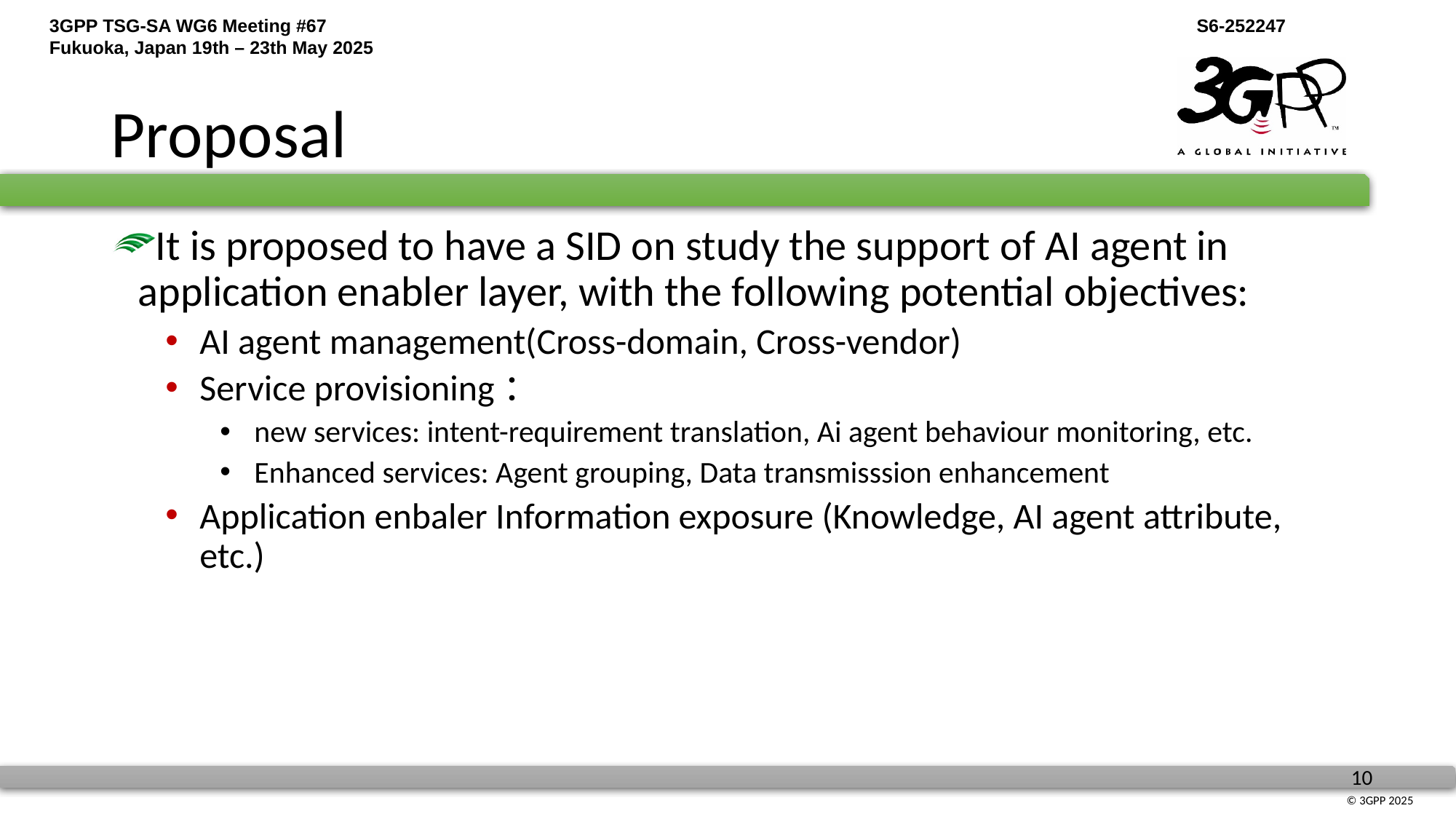

# Proposal
It is proposed to have a SID on study the support of AI agent in application enabler layer, with the following potential objectives:
AI agent management(Cross-domain, Cross-vendor)
Service provisioning：
new services: intent-requirement translation, Ai agent behaviour monitoring, etc.
Enhanced services: Agent grouping, Data transmisssion enhancement
Application enbaler Information exposure (Knowledge, AI agent attribute, etc.)